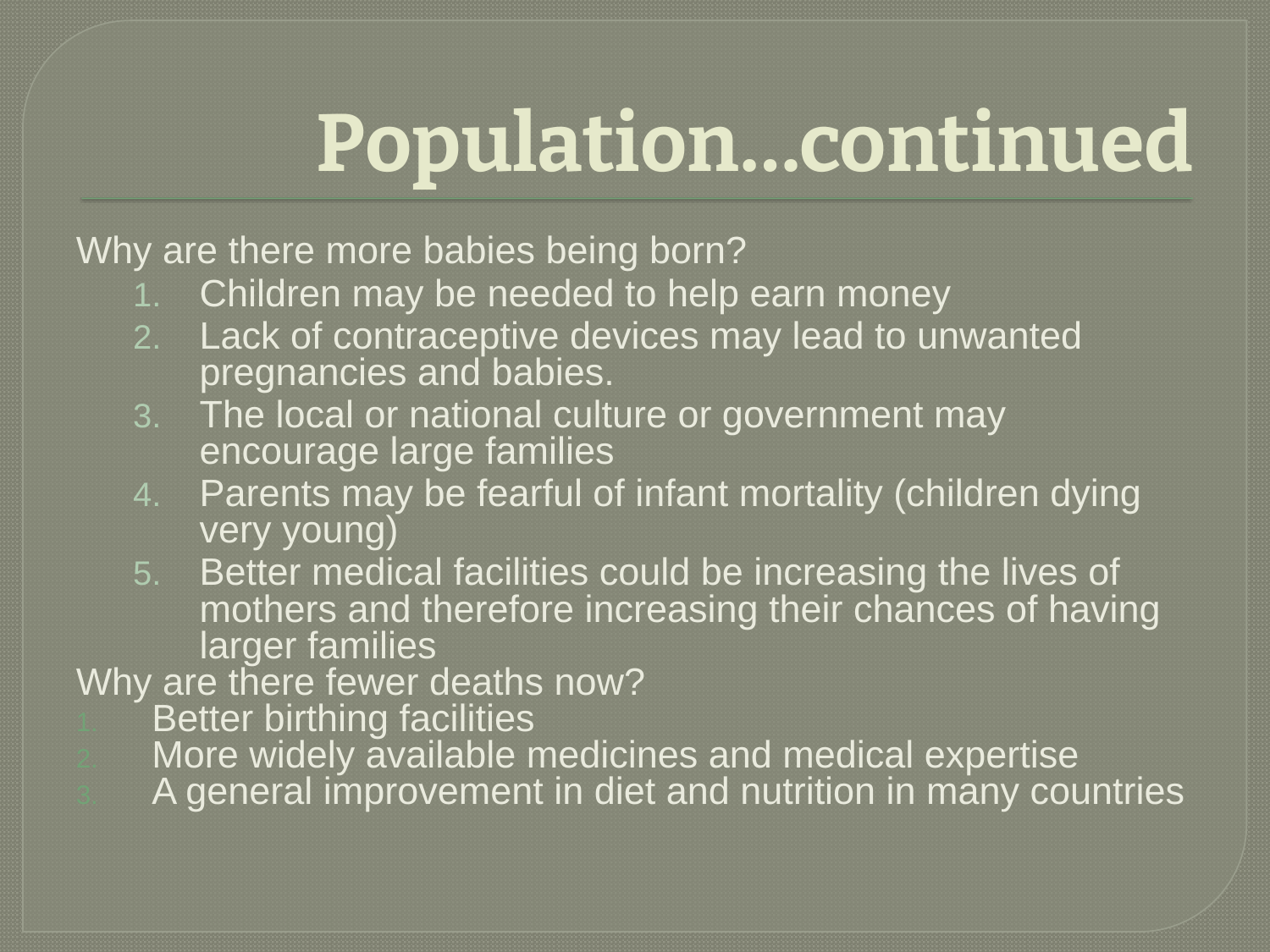

# Population…continued
Why are there more babies being born?
Children may be needed to help earn money
Lack of contraceptive devices may lead to unwanted pregnancies and babies.
The local or national culture or government may encourage large families
Parents may be fearful of infant mortality (children dying very young)
Better medical facilities could be increasing the lives of mothers and therefore increasing their chances of having larger families
Why are there fewer deaths now?
Better birthing facilities
More widely available medicines and medical expertise
A general improvement in diet and nutrition in many countries